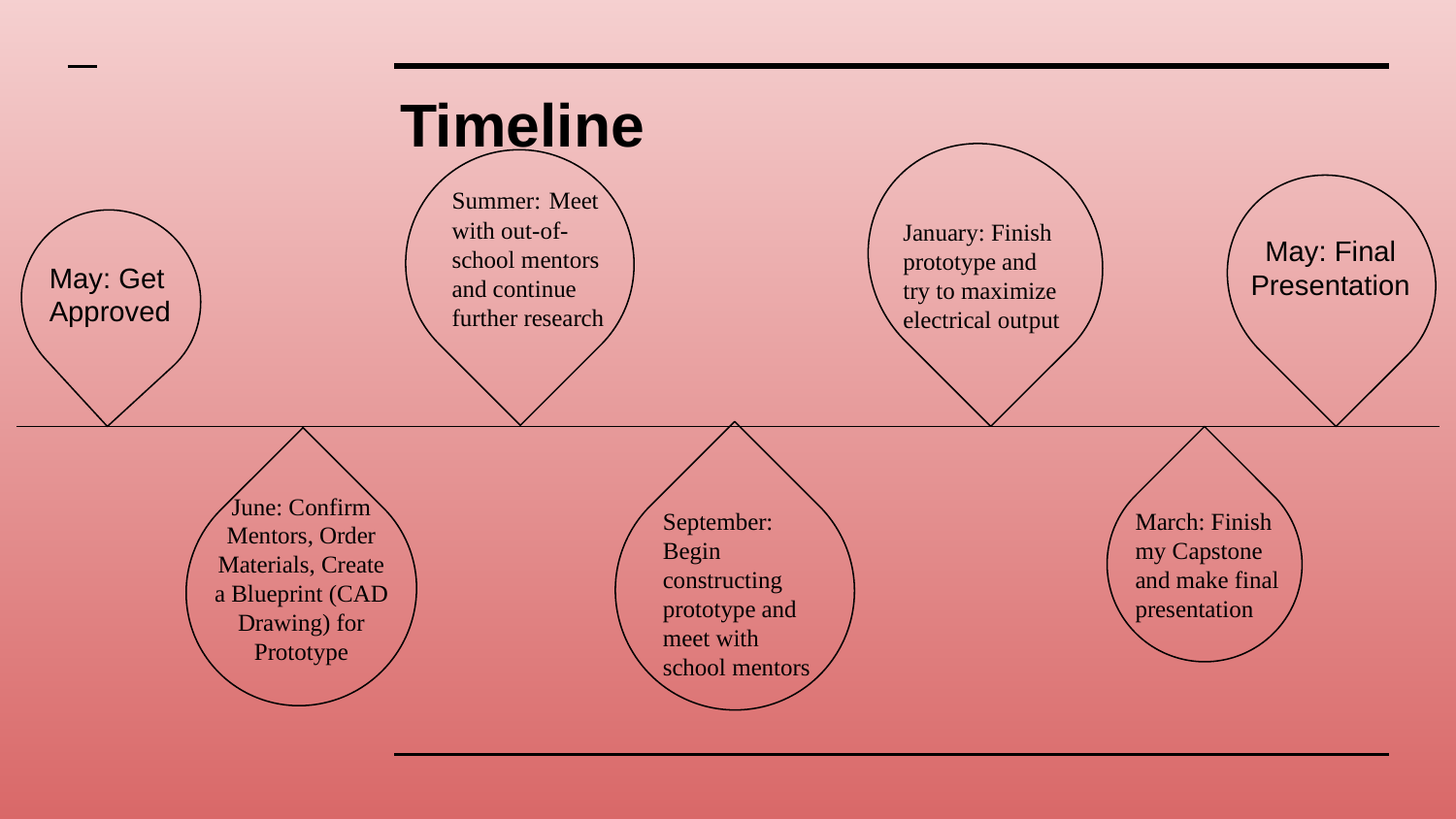

# Timeline

Summer: Meet with out-of-school mentors and continue further research

January: Finish prototype and try to maximize electrical output

May: Final Presentation
May: Get Approved

June: Confirm Mentors, Order Materials, Create a Blueprint (CAD Drawing) for Prototype

September: Begin constructing prototype and meet with school mentors
March: Finish my Capstone and make final presentation